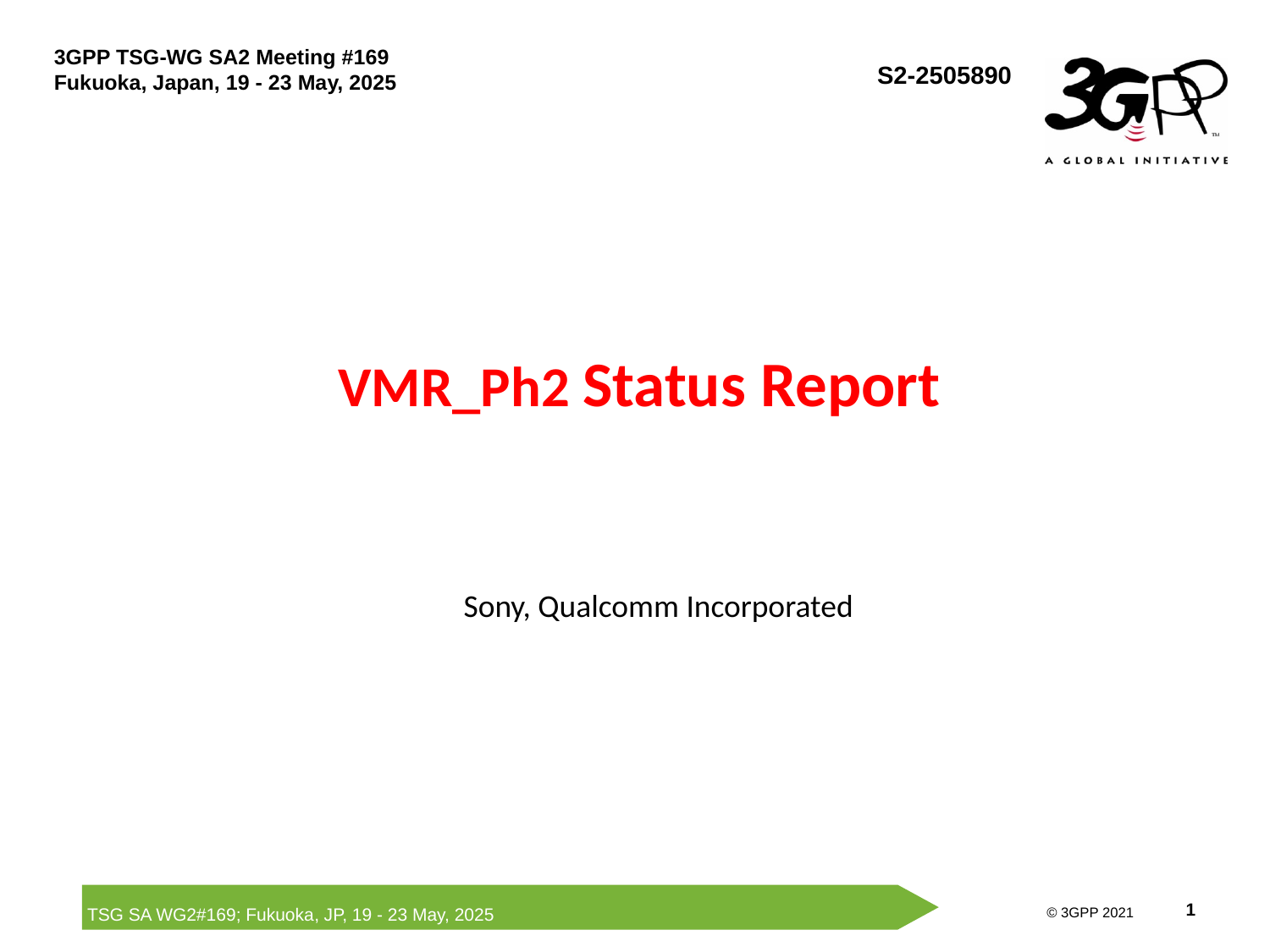

S2-2505890
# VMR_Ph2 Status Report
Sony, Qualcomm Incorporated